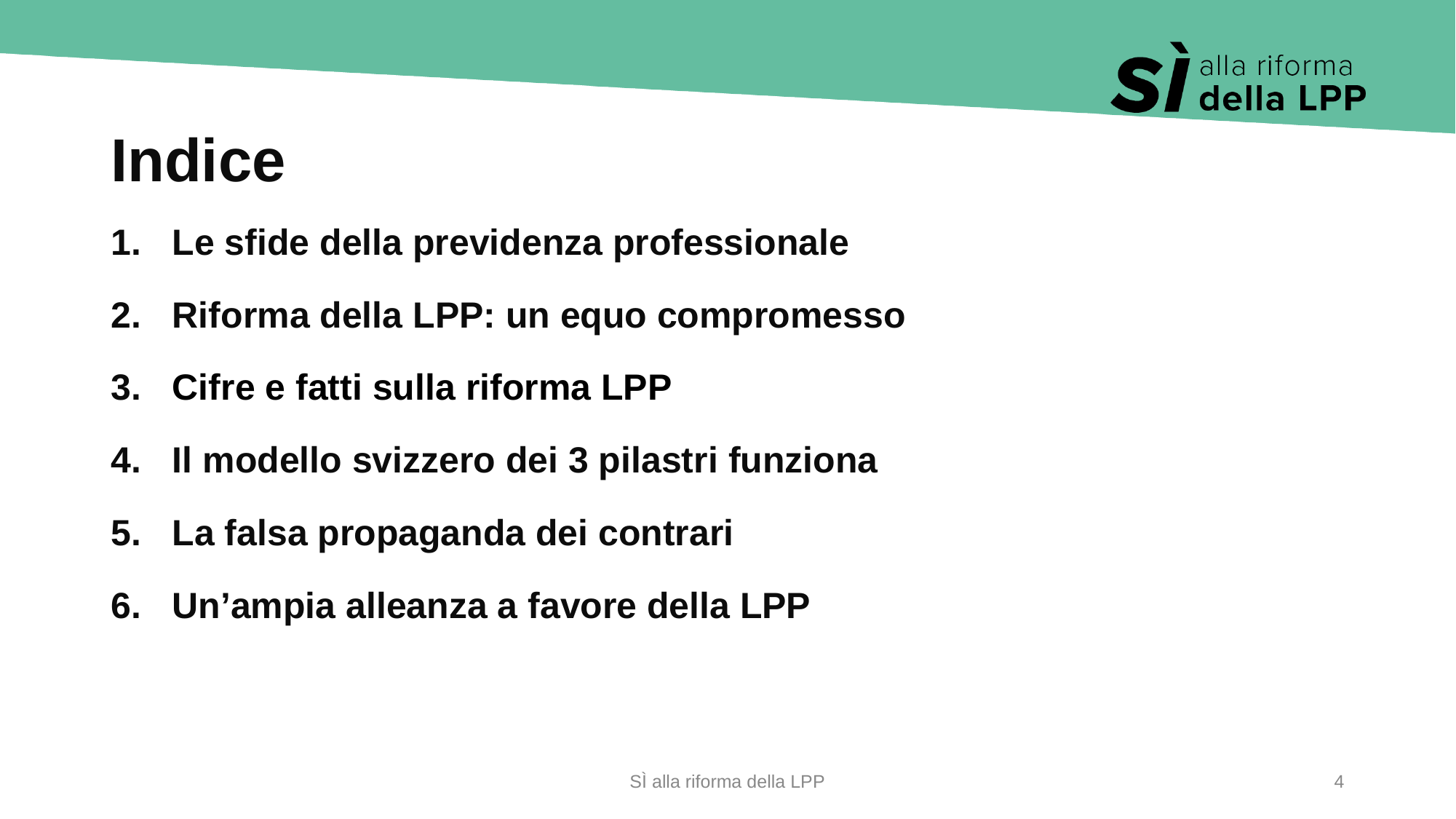

# Indice
Le sfide della previdenza professionale
Riforma della LPP: un equo compromesso
Cifre e fatti sulla riforma LPP
Il modello svizzero dei 3 pilastri funziona
La falsa propaganda dei contrari
Un’ampia alleanza a favore della LPP
SÌ alla riforma della LPP
4